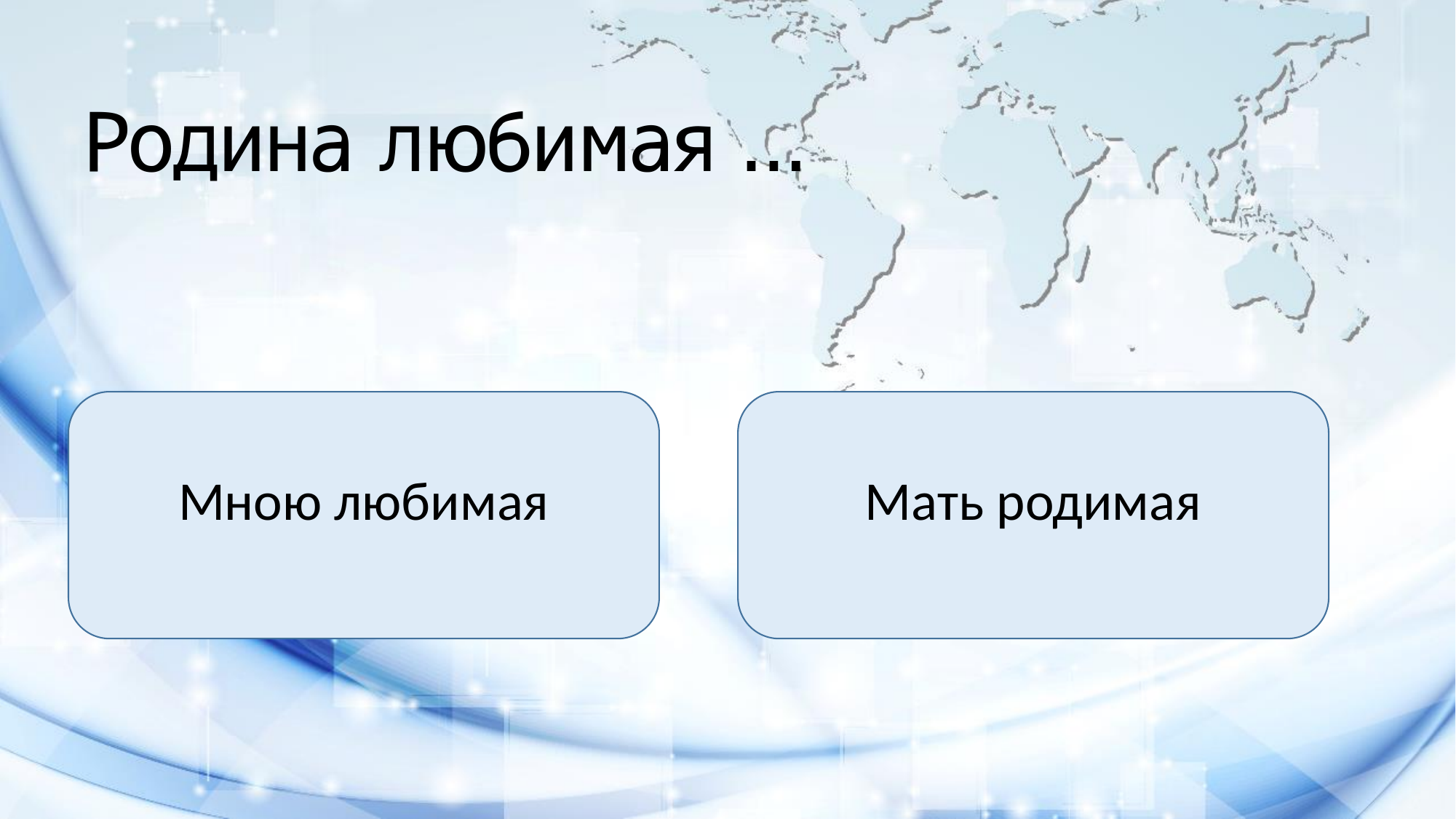

Родина любимая …

Мною любимая
Мать родимая